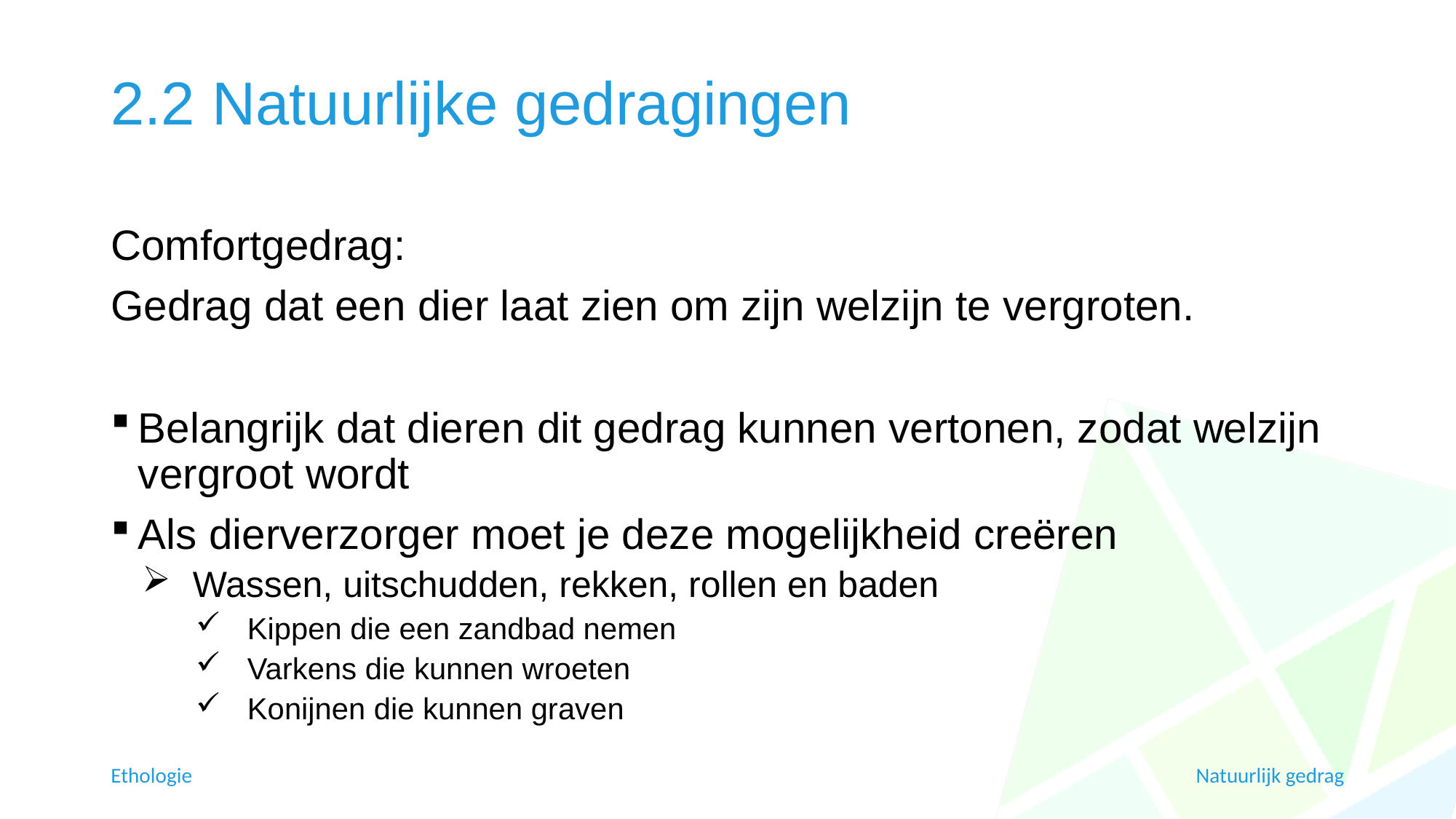

# 2.2 Natuurlijke gedragingen
Comfortgedrag:
Gedrag dat een dier laat zien om zijn welzijn te vergroten.

Belangrijk dat dieren dit gedrag kunnen vertonen, zodat welzijn vergroot wordt
Als dierverzorger moet je deze mogelijkheid creëren
Wassen, uitschudden, rekken, rollen en baden
Kippen die een zandbad nemen
Varkens die kunnen wroeten
Konijnen die kunnen graven

Ethologie
Natuurlijk gedrag